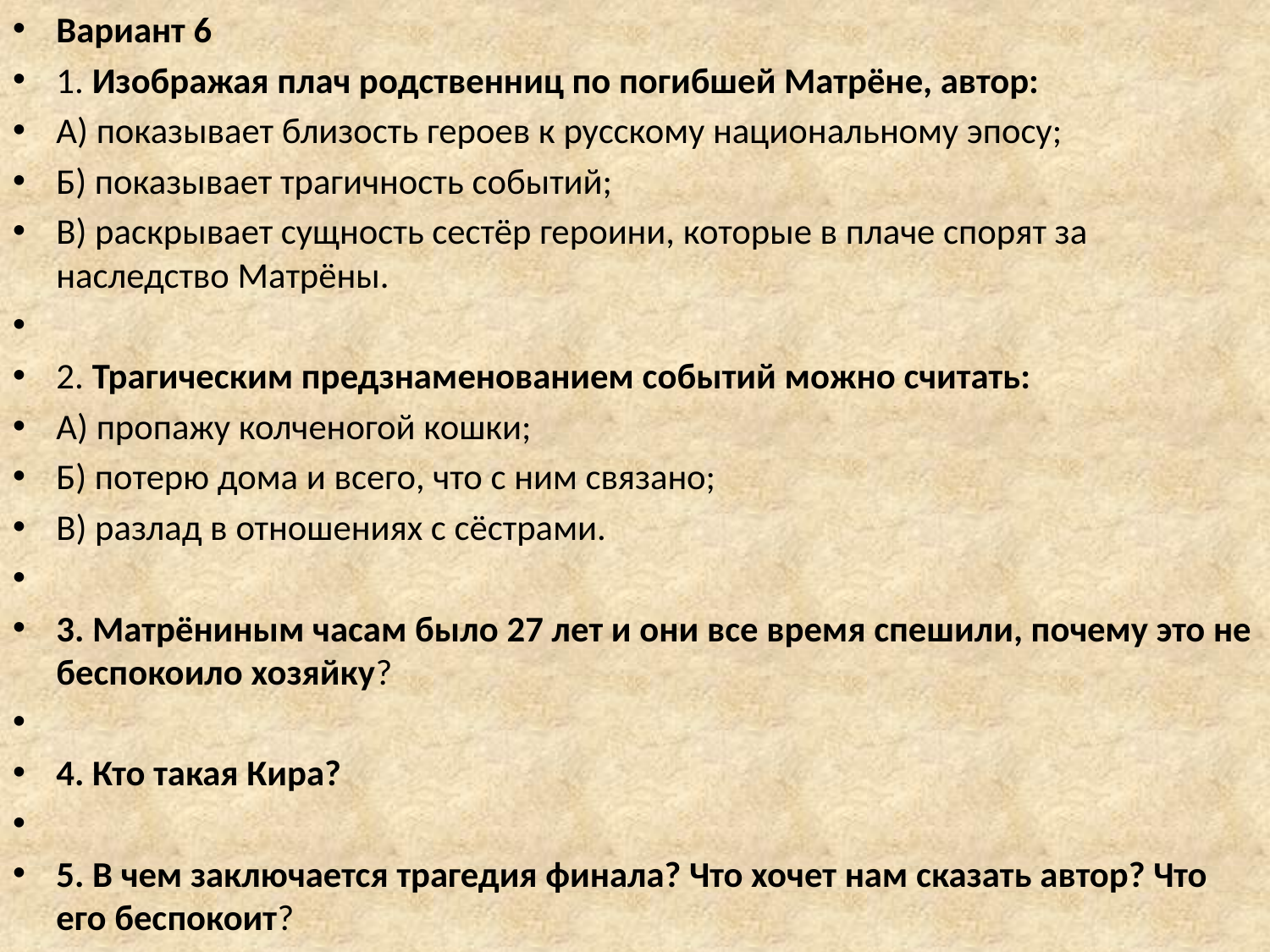

Вариант 6
1. Изображая плач родственниц по погибшей Матрёне, автор:
А) показывает близость героев к русскому национальному эпосу;
Б) показывает трагичность событий;
В) раскрывает сущность сестёр героини, которые в плаче спорят за наследство Матрёны.

2. Трагическим предзнаменованием событий можно считать:
А) пропажу колченогой кошки;
Б) потерю дома и всего, что с ним связано;
В) разлад в отношениях с сёстрами.

3. Матрёниным часам было 27 лет и они все время спешили, почему это не беспокоило хозяйку?

4. Кто такая Кира?

5. В чем заключается трагедия финала? Что хочет нам сказать автор? Что его беспокоит?

#